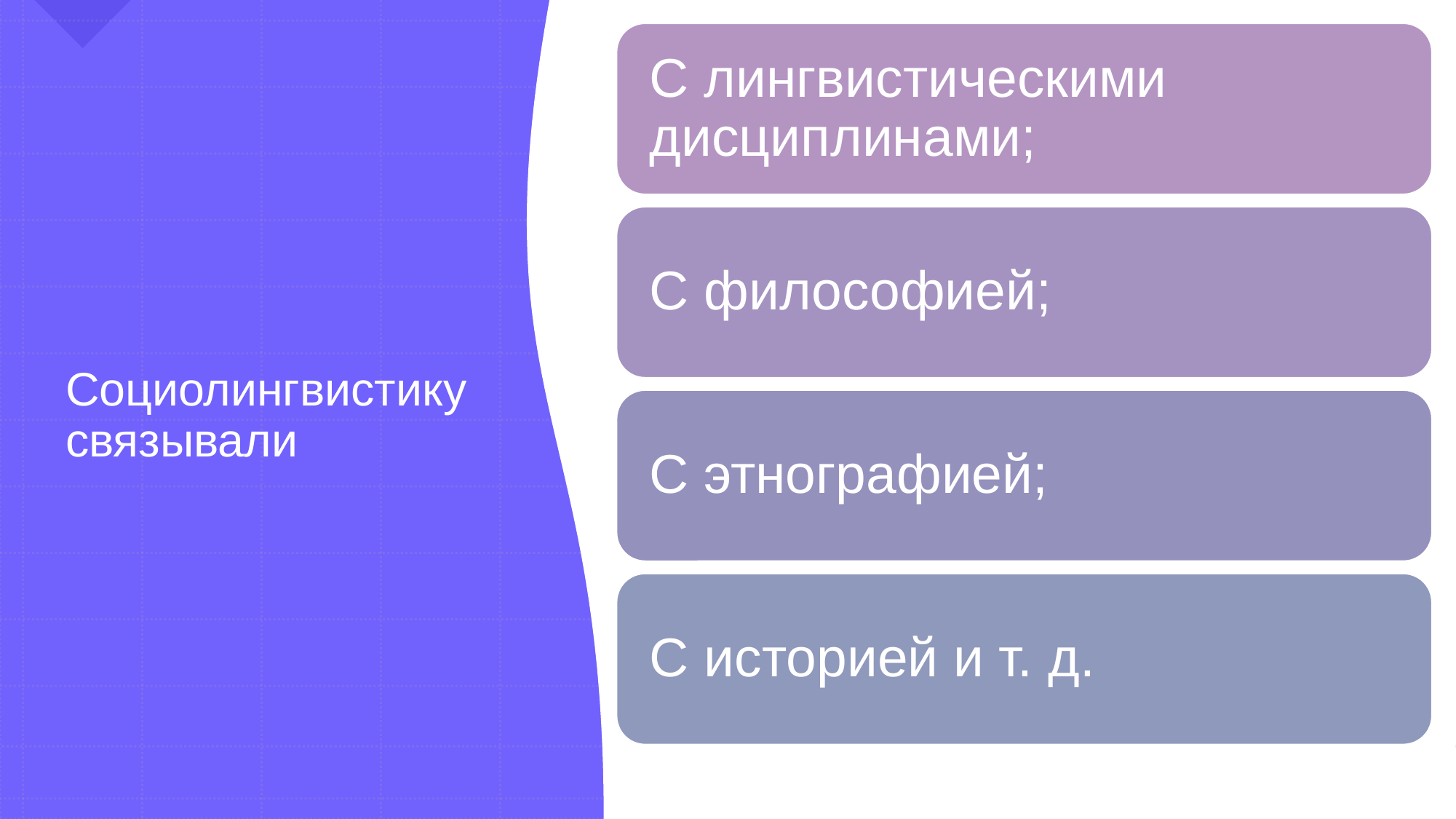

С лингвистическими дисциплинами;
С философией;
С этнографией;
С историей и т. д.
# Социолингвистику связывали